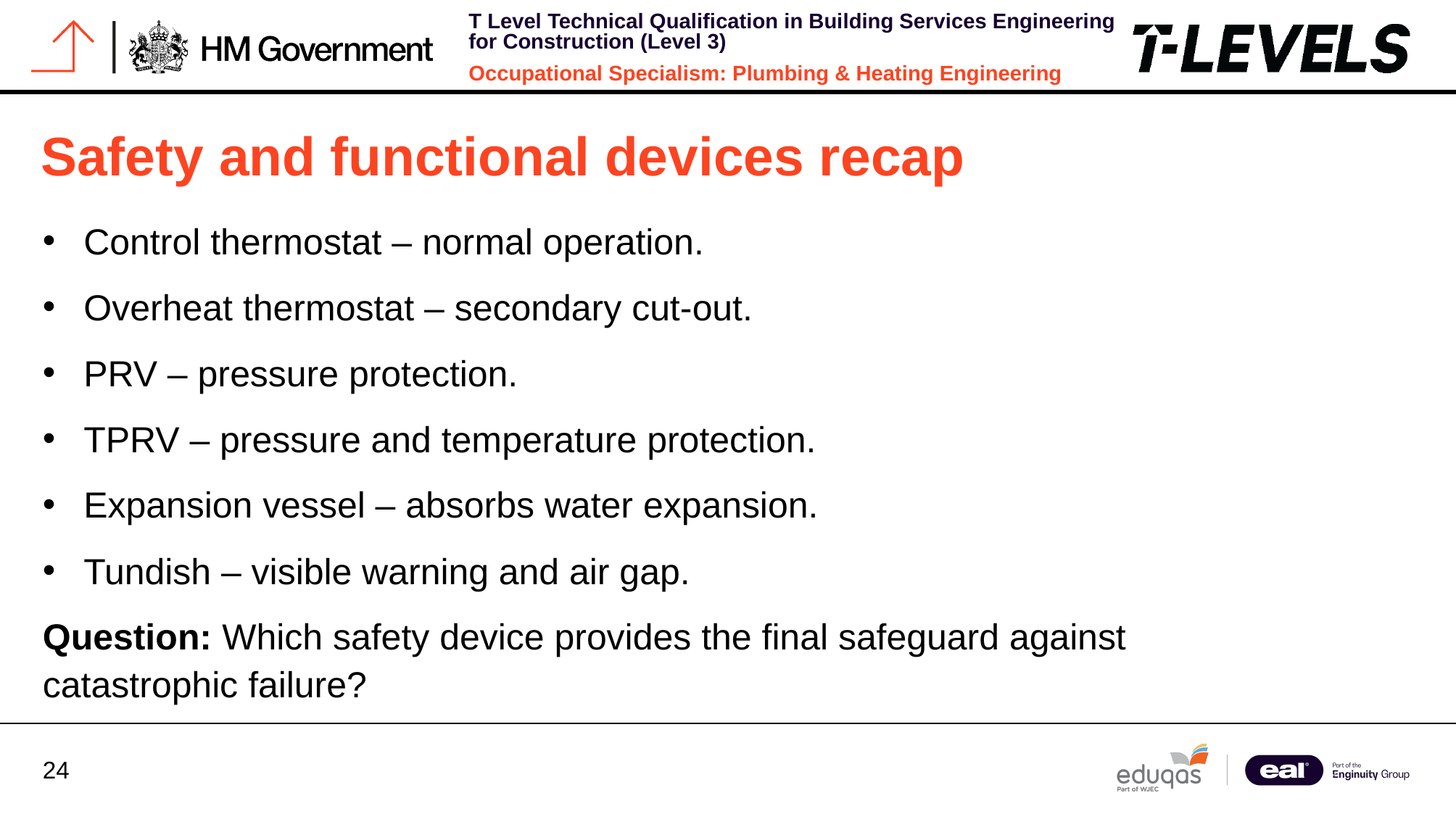

# Safety and functional devices recap
Control thermostat – normal operation.
Overheat thermostat – secondary cut-out.
PRV – pressure protection.
TPRV – pressure and temperature protection.
Expansion vessel – absorbs water expansion.
Tundish – visible warning and air gap.
Question: Which safety device provides the final safeguard against catastrophic failure?